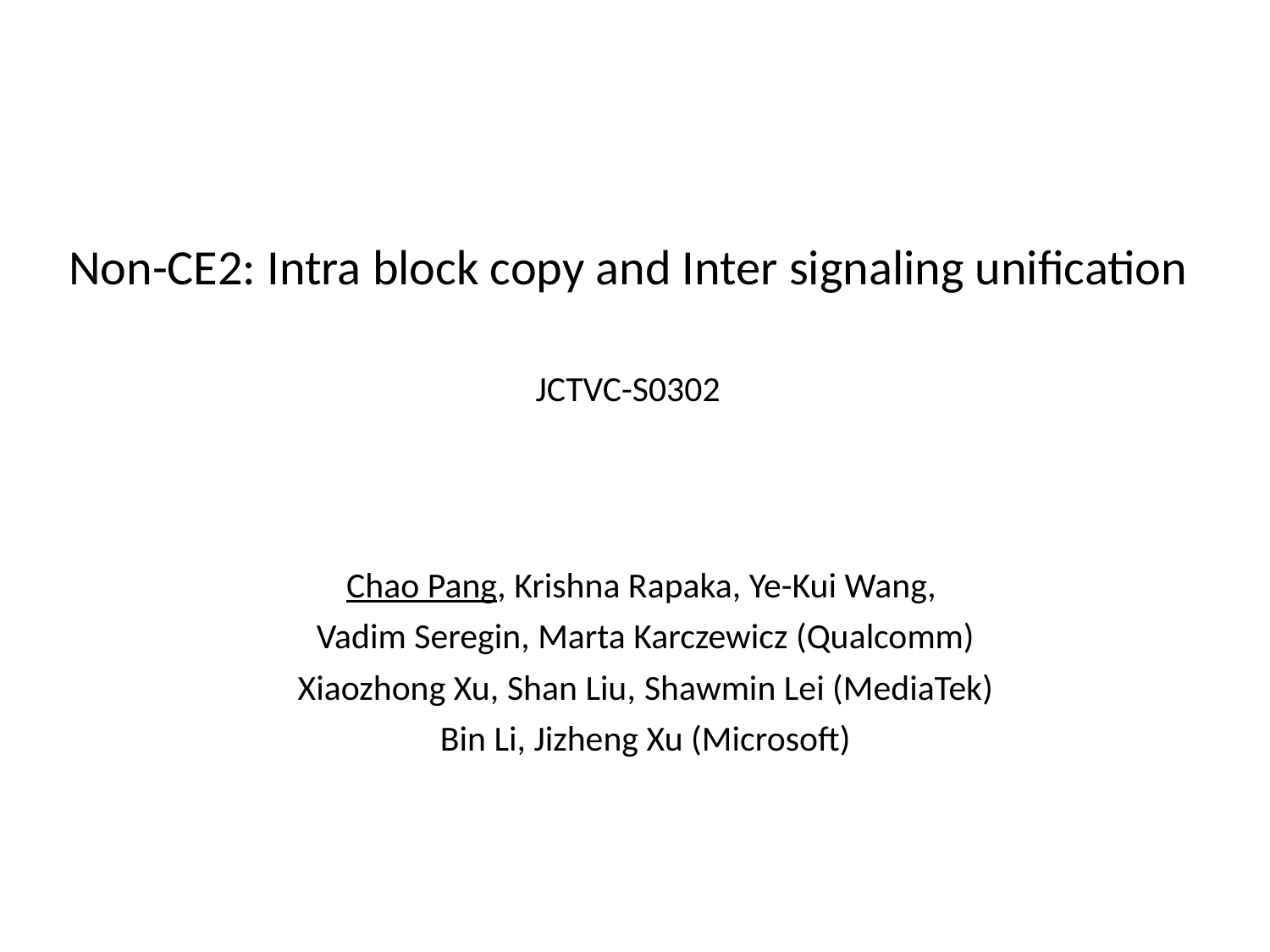

# Non-CE2: Intra block copy and Inter signaling unification JCTVC-S0302
Chao Pang, Krishna Rapaka, Ye-Kui Wang,
Vadim Seregin, Marta Karczewicz (Qualcomm)
Xiaozhong Xu, Shan Liu, Shawmin Lei (MediaTek)
Bin Li, Jizheng Xu (Microsoft)